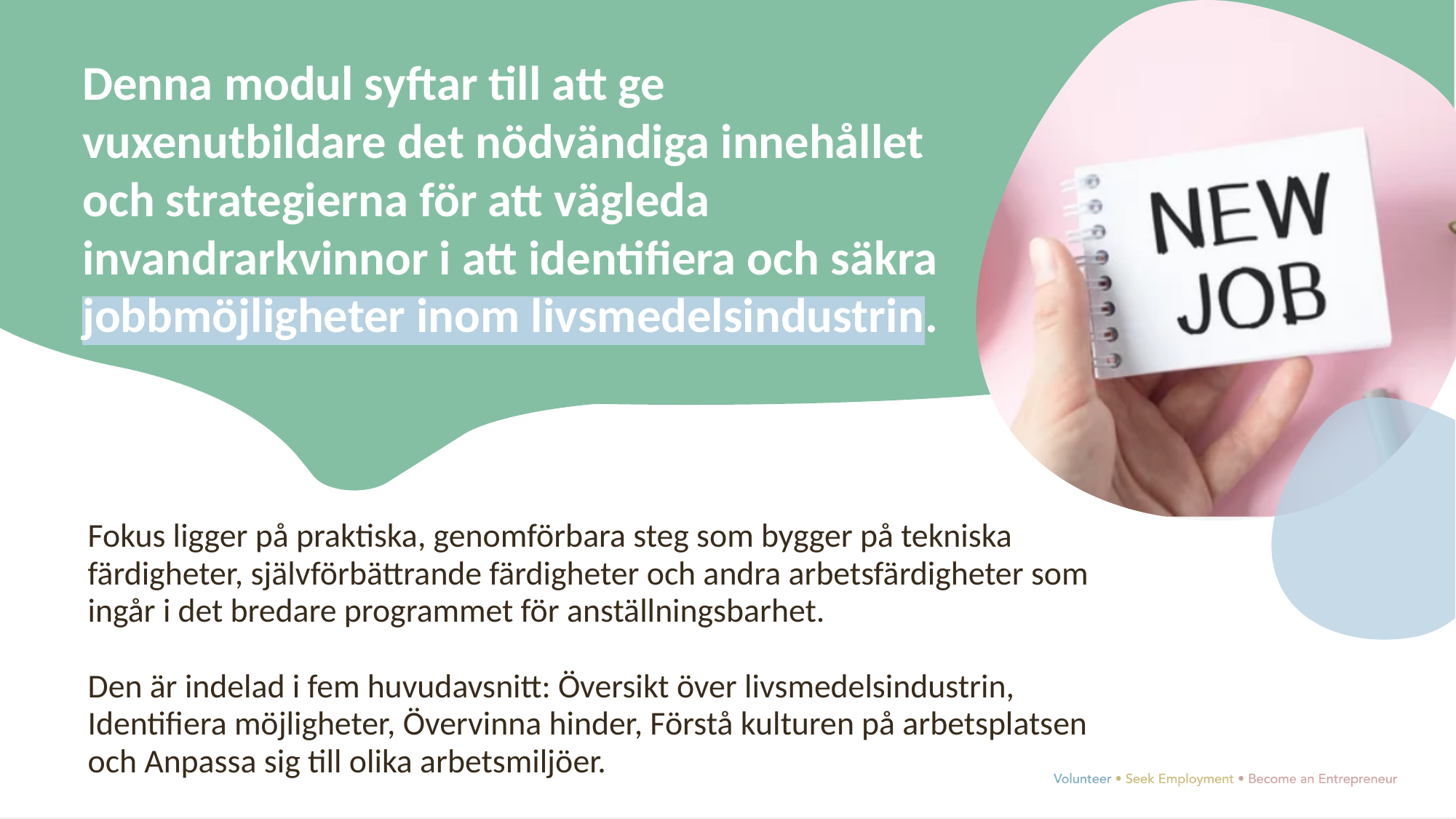

Denna modul syftar till att ge vuxenutbildare det nödvändiga innehållet och strategierna för att vägleda invandrarkvinnor i att identifiera och säkra jobbmöjligheter inom livsmedelsindustrin.

Fokus ligger på praktiska, genomförbara steg som bygger på tekniska färdigheter, självförbättrande färdigheter och andra arbetsfärdigheter som ingår i det bredare programmet för anställningsbarhet.

Den är indelad i fem huvudavsnitt: Översikt över livsmedelsindustrin, Identifiera möjligheter, Övervinna hinder, Förstå kulturen på arbetsplatsen och Anpassa sig till olika arbetsmiljöer.